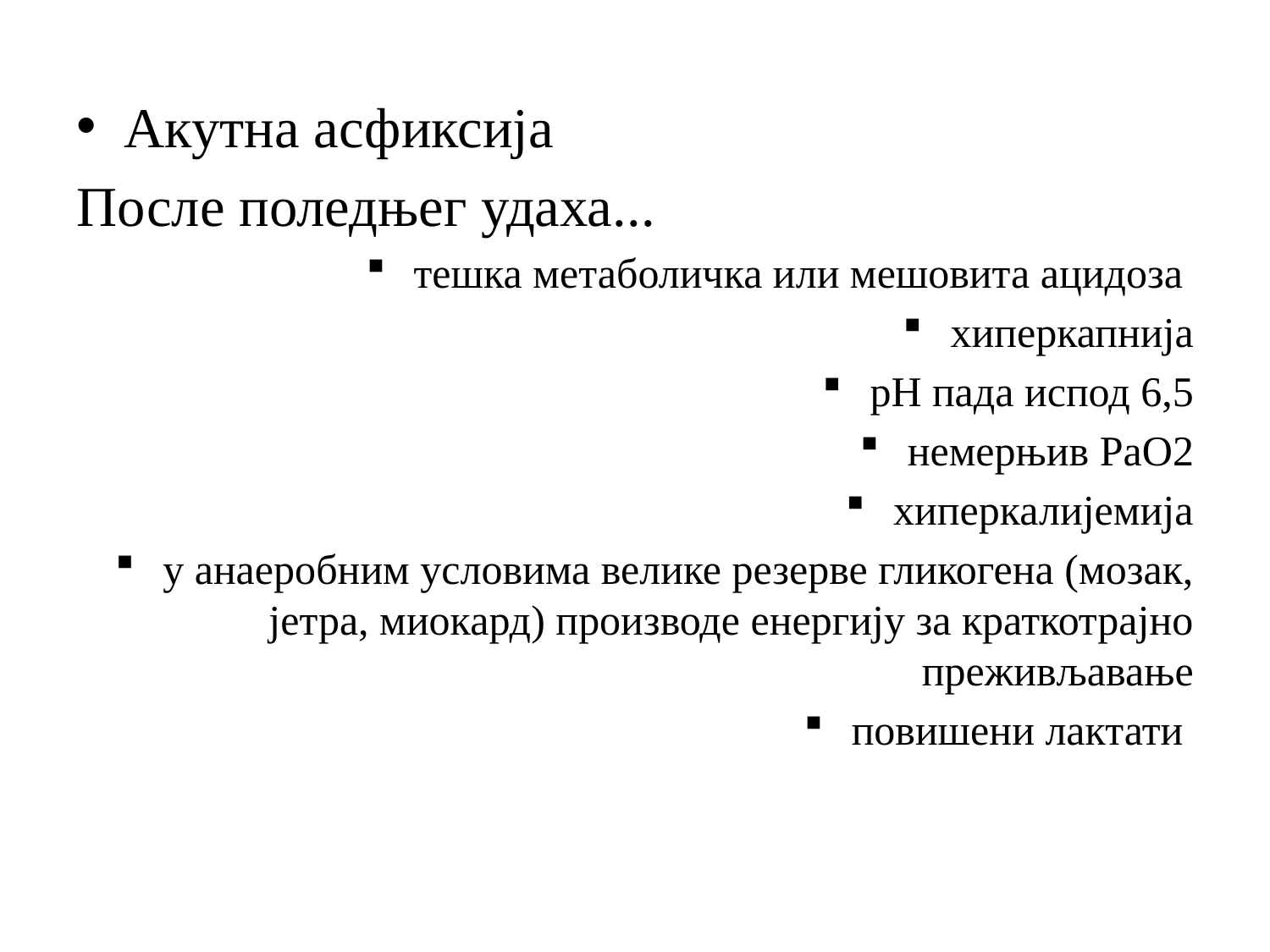

Акутна асфиксија
После поледњег удаха...
тешка метаболичка или мешовита ацидоза
хиперкапнија
pH пада испод 6,5
немерњив PaO2
хиперкалијемија
у анаеробним условима велике резерве гликогена (мозак, јетра, миокард) производе енергију за краткотрајно преживљавање
повишени лактати